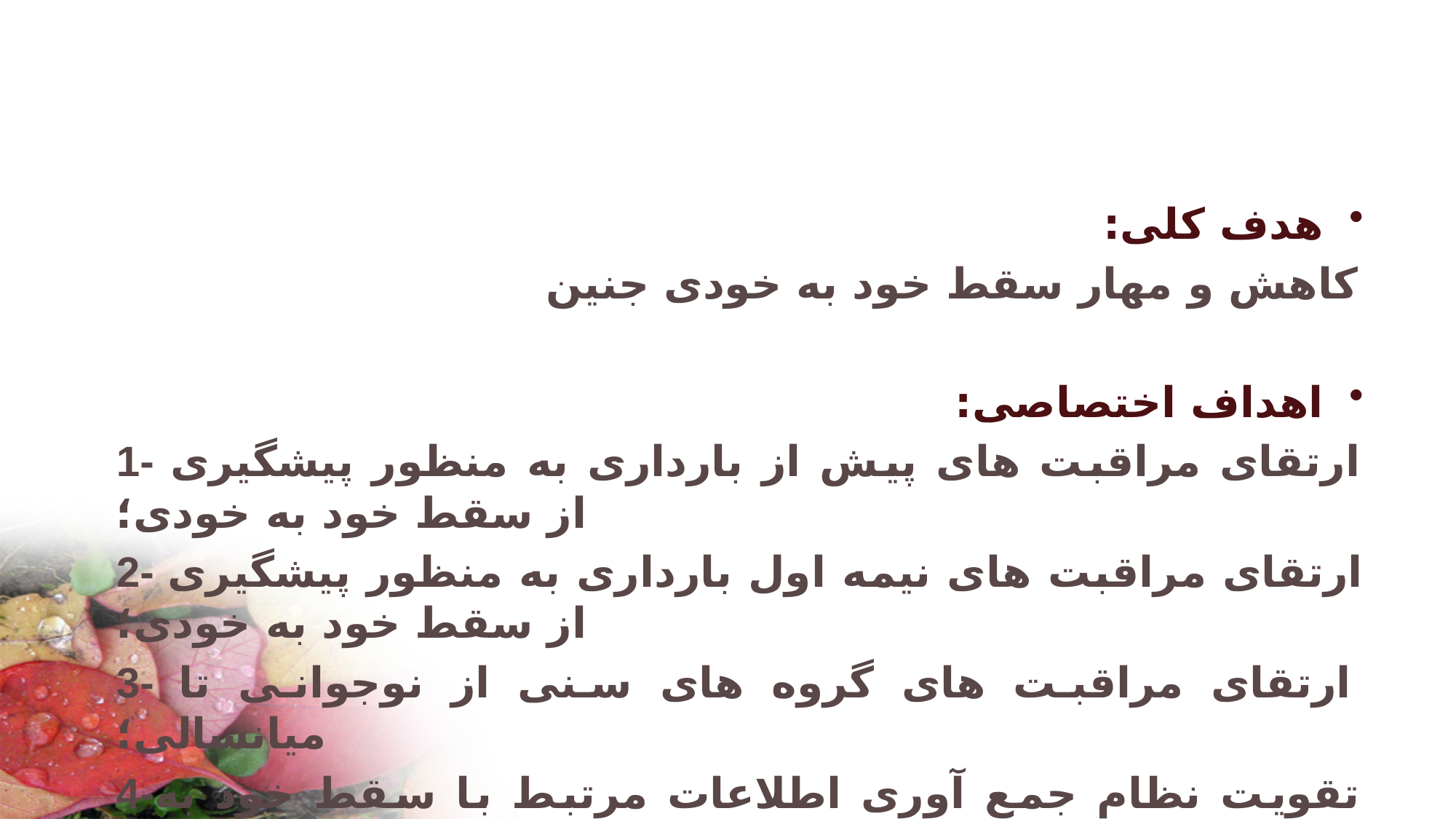

#
هدف کلی:
کاهش و مهار سقط خود به خودی جنین

اهداف اختصاصی:
1- ارتقای مراقبت های پیش از بارداری به منظور پیشگیری از سقط خود به خودی؛
2- ارتقای مراقبت های نیمه اول بارداری به منظور پیشگیری از سقط خود به خودی؛
3- ارتقای مراقبت های گروه های سنی از نوجوانی تا میانسالی؛
4-تقویت نظام جمع آوری اطلاعات مرتبط با سقط خود به خودی و متغیرهای آن؛